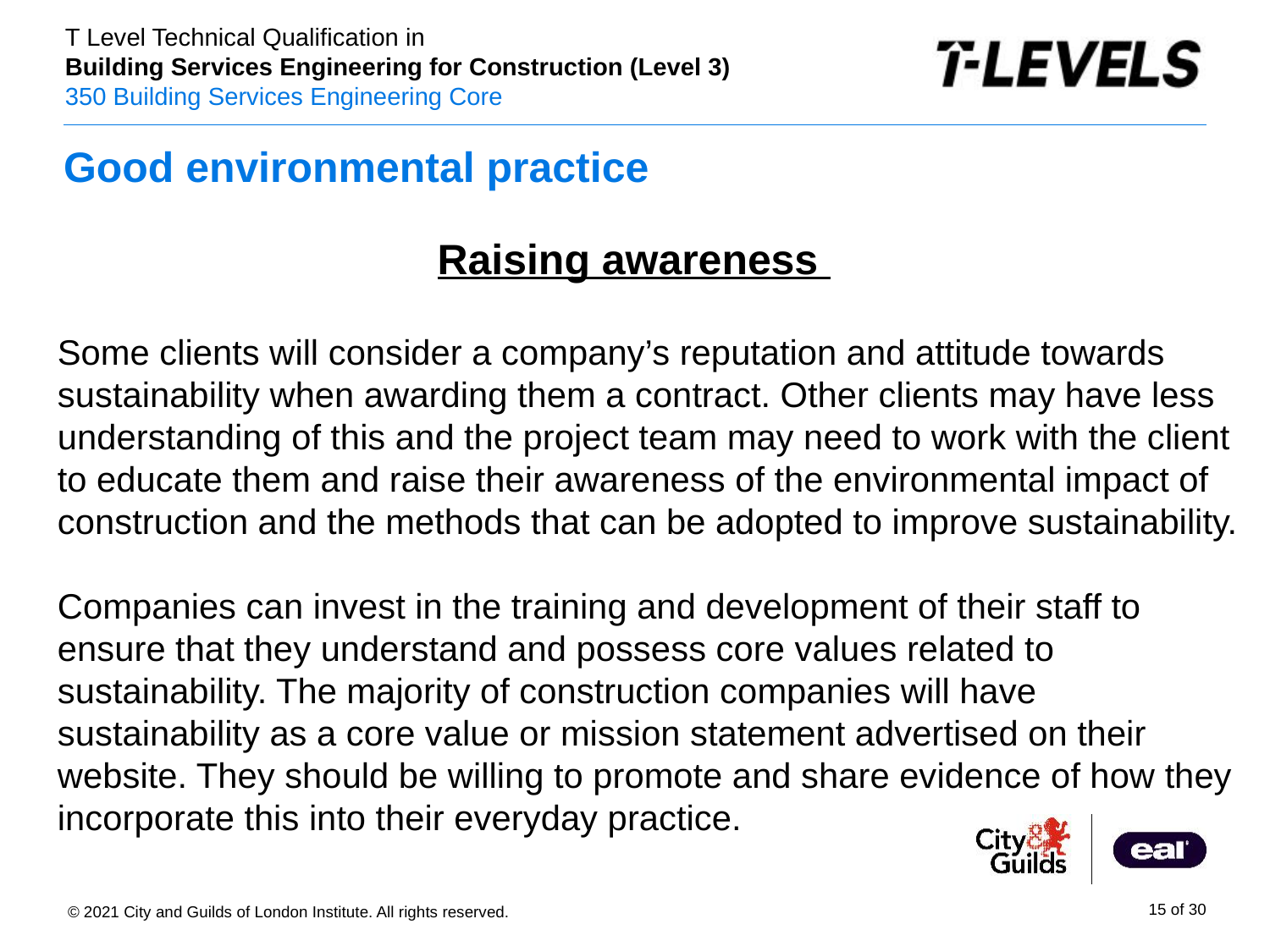

# Good environmental practice
Raising awareness
Some clients will consider a company’s reputation and attitude towards sustainability when awarding them a contract. Other clients may have less understanding of this and the project team may need to work with the client to educate them and raise their awareness of the environmental impact of construction and the methods that can be adopted to improve sustainability.

Companies can invest in the training and development of their staff to ensure that they understand and possess core values related to sustainability. The majority of construction companies will have sustainability as a core value or mission statement advertised on their website. They should be willing to promote and share evidence of how they incorporate this into their everyday practice.